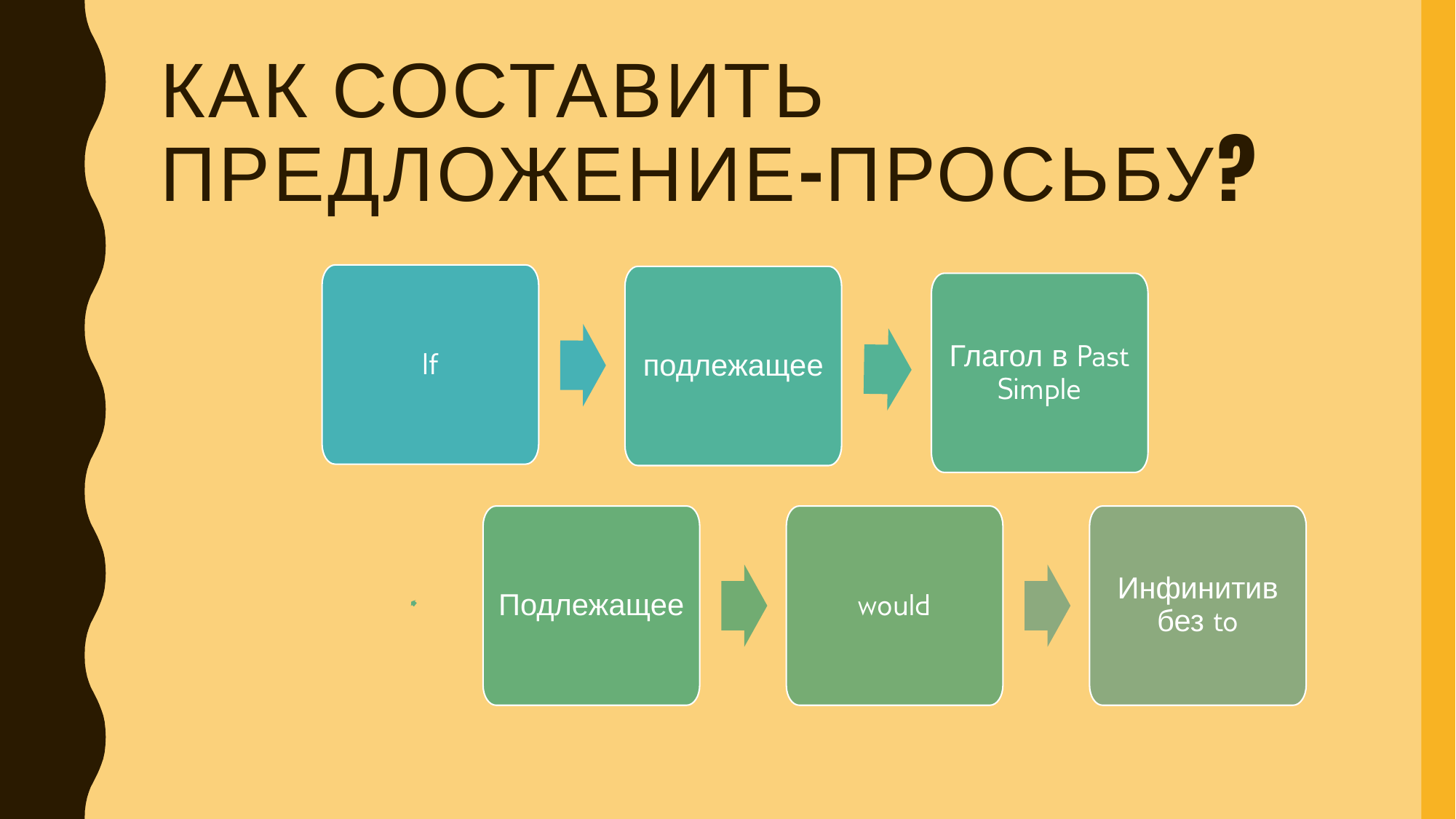

# Как составить предложение-просьбу?
If
подлежащее
Глагол в Past Simple

Подлежащее
would
Инфинитив без to